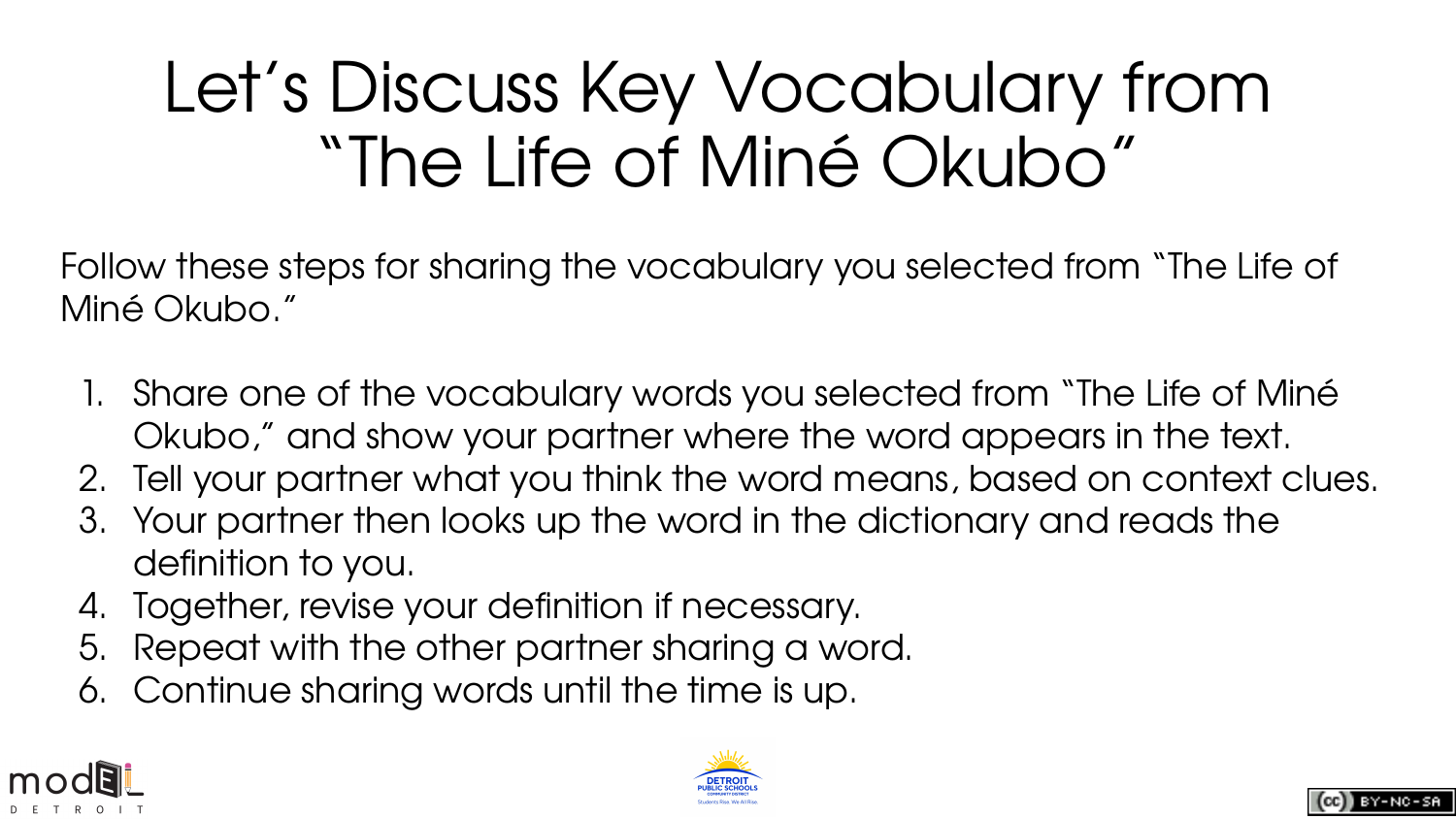

# Let’s Discuss Key Vocabulary from
“The Life of Miné Okubo”

Follow these steps for sharing the vocabulary you selected from “The Life of Miné Okubo.”

Share one of the vocabulary words you selected from “The Life of Miné Okubo,” and show your partner where the word appears in the text.
Tell your partner what you think the word means, based on context clues.
Your partner then looks up the word in the dictionary and reads the definition to you.
Together, revise your definition if necessary.
Repeat with the other partner sharing a word.
Continue sharing words until the time is up.